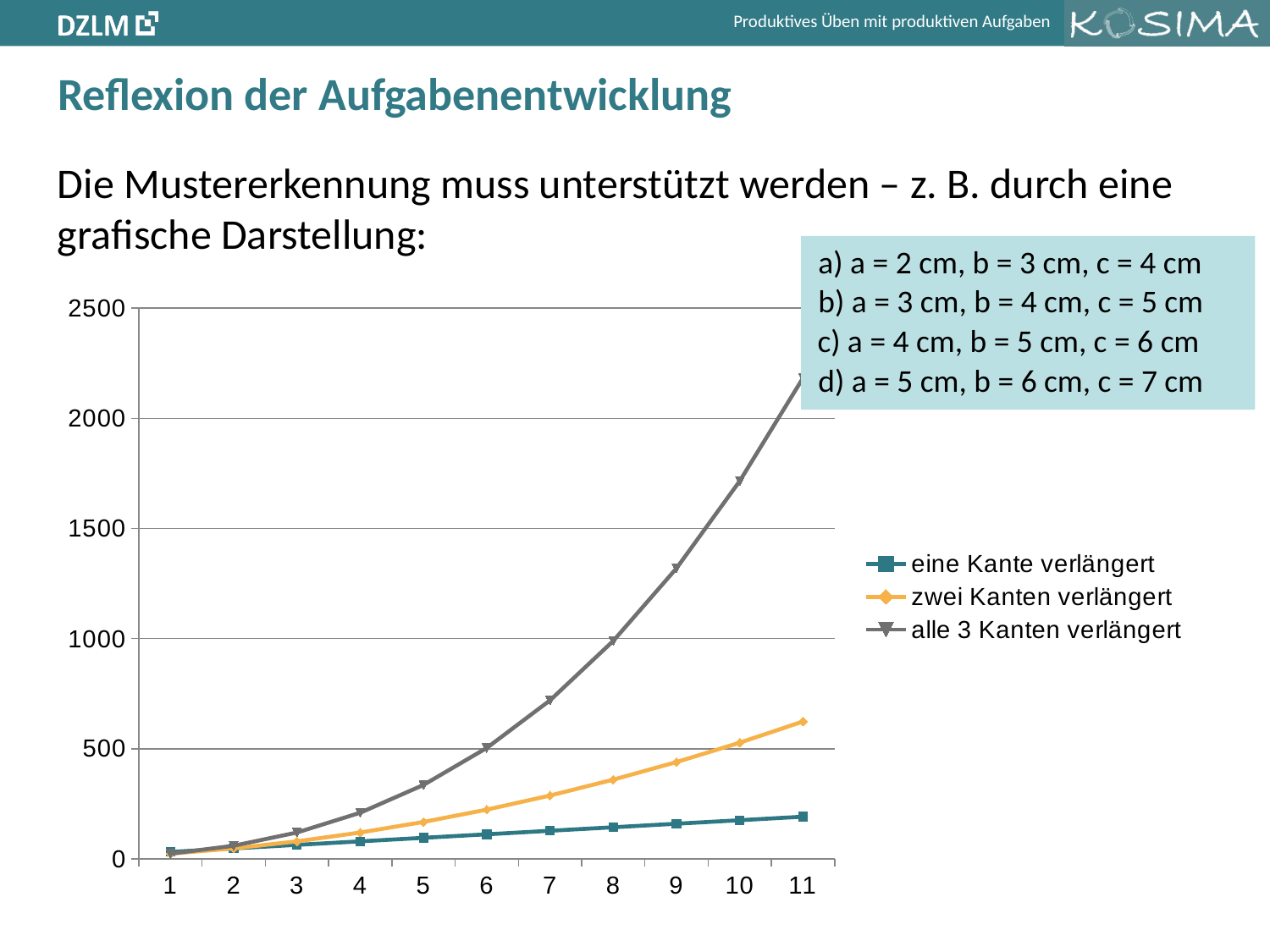

# Reflexion der Aufgabenentwicklung
Die Mustererkennung muss unterstützt werden – z. B. durch eine grafische Darstellung:

a) a = 2 cm, b = 3 cm, c = 4 cm
b) a = 3 cm, b = 4 cm, c = 5 cm
c) a = 4 cm, b = 5 cm, c = 6 cm
d) a = 5 cm, b = 6 cm, c = 7 cm

### Chart

| Category | eine Kante verlängert | zwei Kanten verlängert | alle 3 Kanten verlängert |
|---|---|---|---|